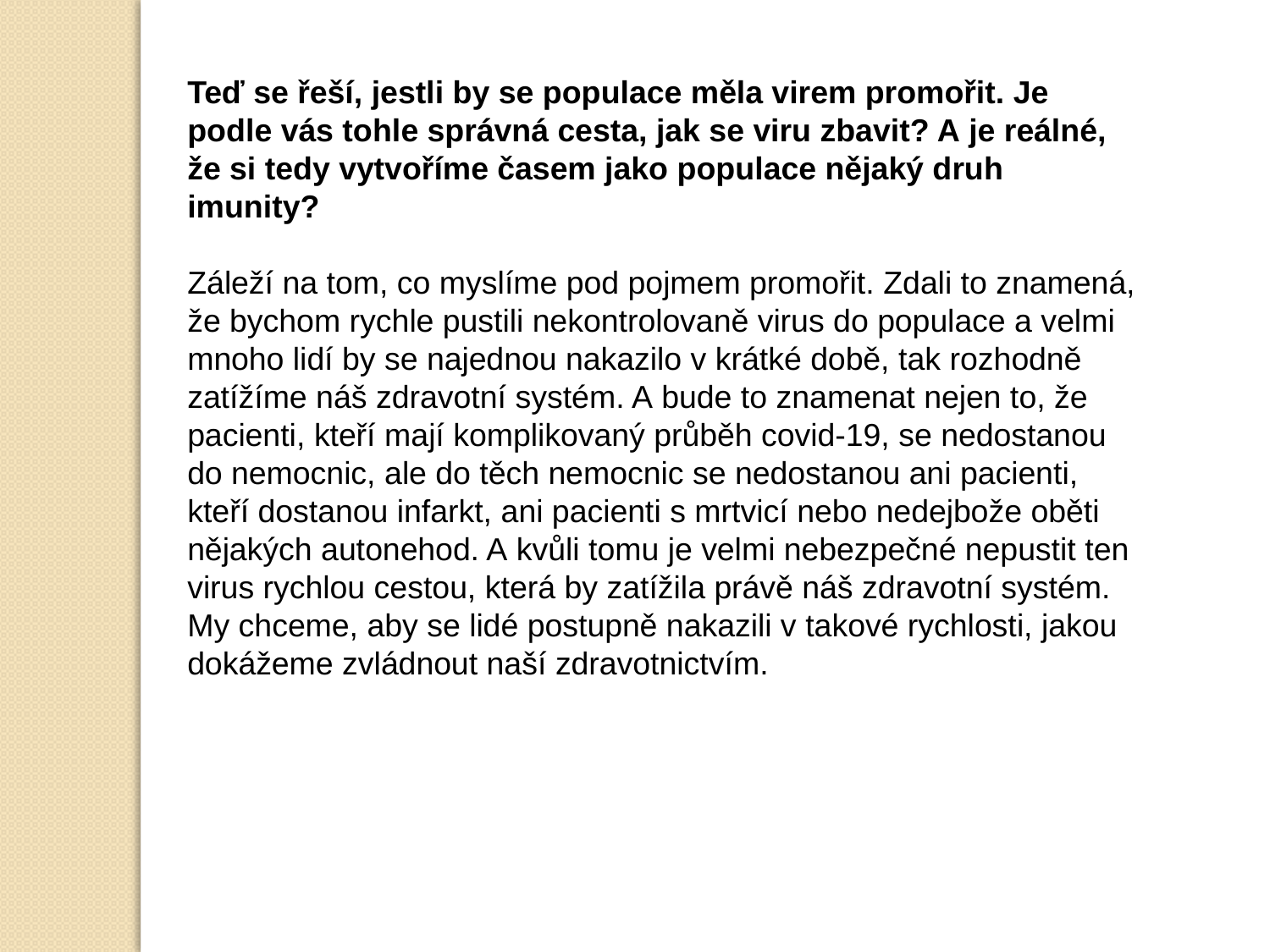

Teď se řeší, jestli by se populace měla virem promořit. Je podle vás tohle správná cesta, jak se viru zbavit? A je reálné, že si tedy vytvoříme časem jako populace nějaký druh imunity?

Záleží na tom, co myslíme pod pojmem promořit. Zdali to znamená, že bychom rychle pustili nekontrolovaně virus do populace a velmi mnoho lidí by se najednou nakazilo v krátké době, tak rozhodně zatížíme náš zdravotní systém. A bude to znamenat nejen to, že pacienti, kteří mají komplikovaný průběh covid-19, se nedostanou do nemocnic, ale do těch nemocnic se nedostanou ani pacienti, kteří dostanou infarkt, ani pacienti s mrtvicí nebo nedejbože oběti nějakých autonehod. A kvůli tomu je velmi nebezpečné nepustit ten virus rychlou cestou, která by zatížila právě náš zdravotní systém. My chceme, aby se lidé postupně nakazili v takové rychlosti, jakou dokážeme zvládnout naší zdravotnictvím.